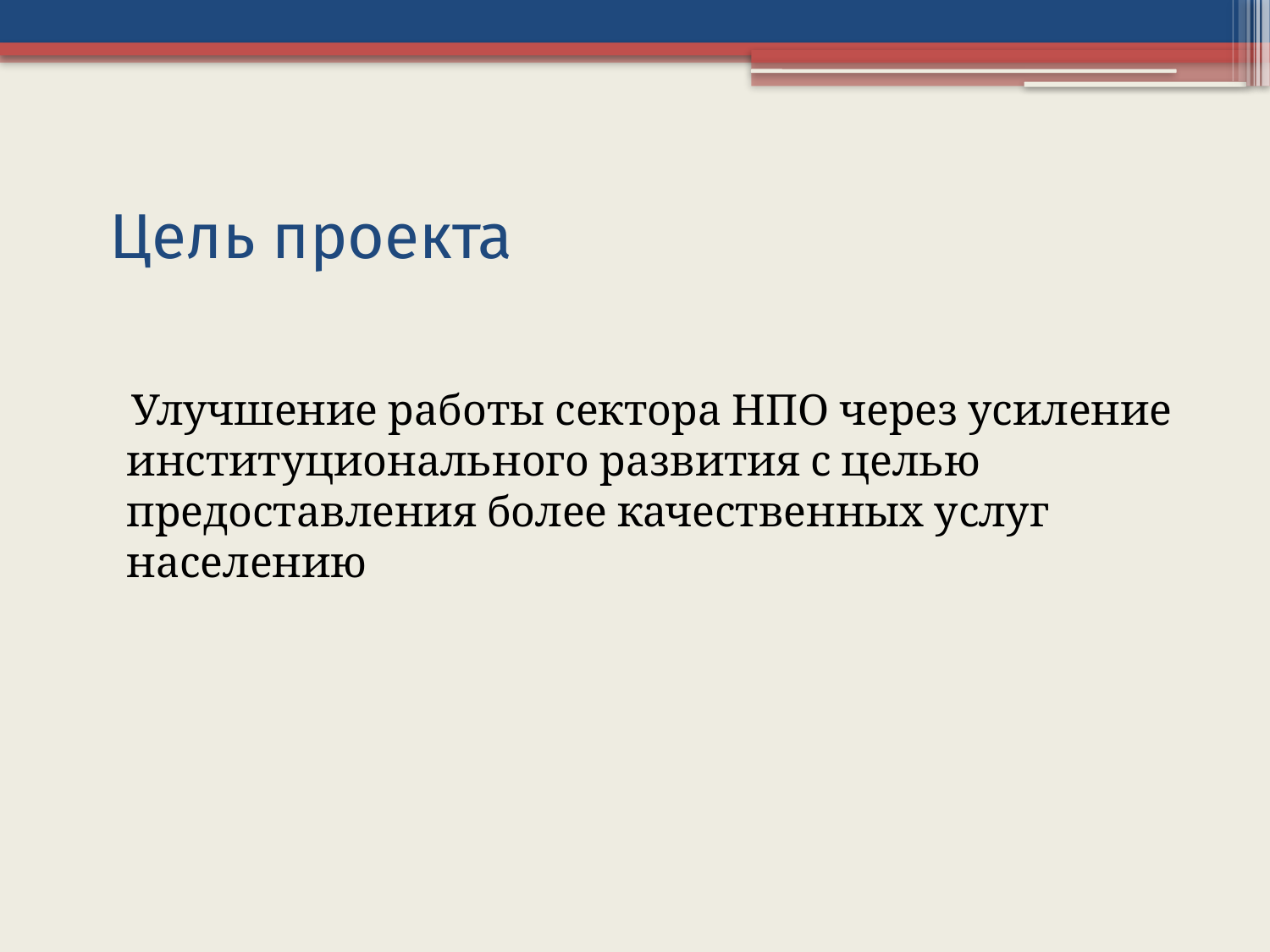

# Цель проекта

    Улучшение работы сектора НПО через усиление институционального развития с целью предоставления более качественных услуг населению